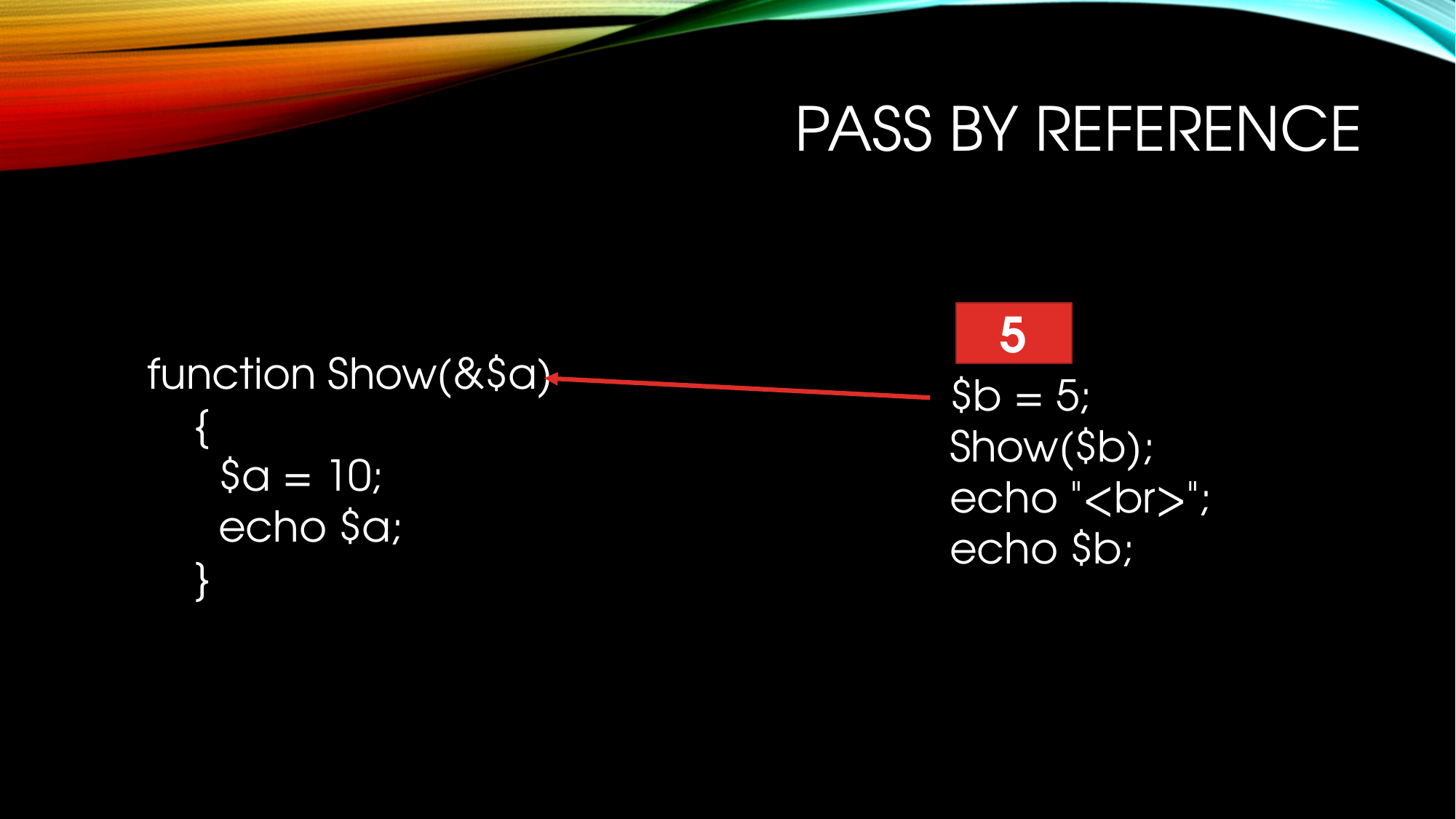

# PASS BY REFERENCE

5
function Show(&$a)
    {
      $a = 10;
      echo $a;
    }
    $b = 5;
    Show($b);
    echo "<br>";
    echo $b;